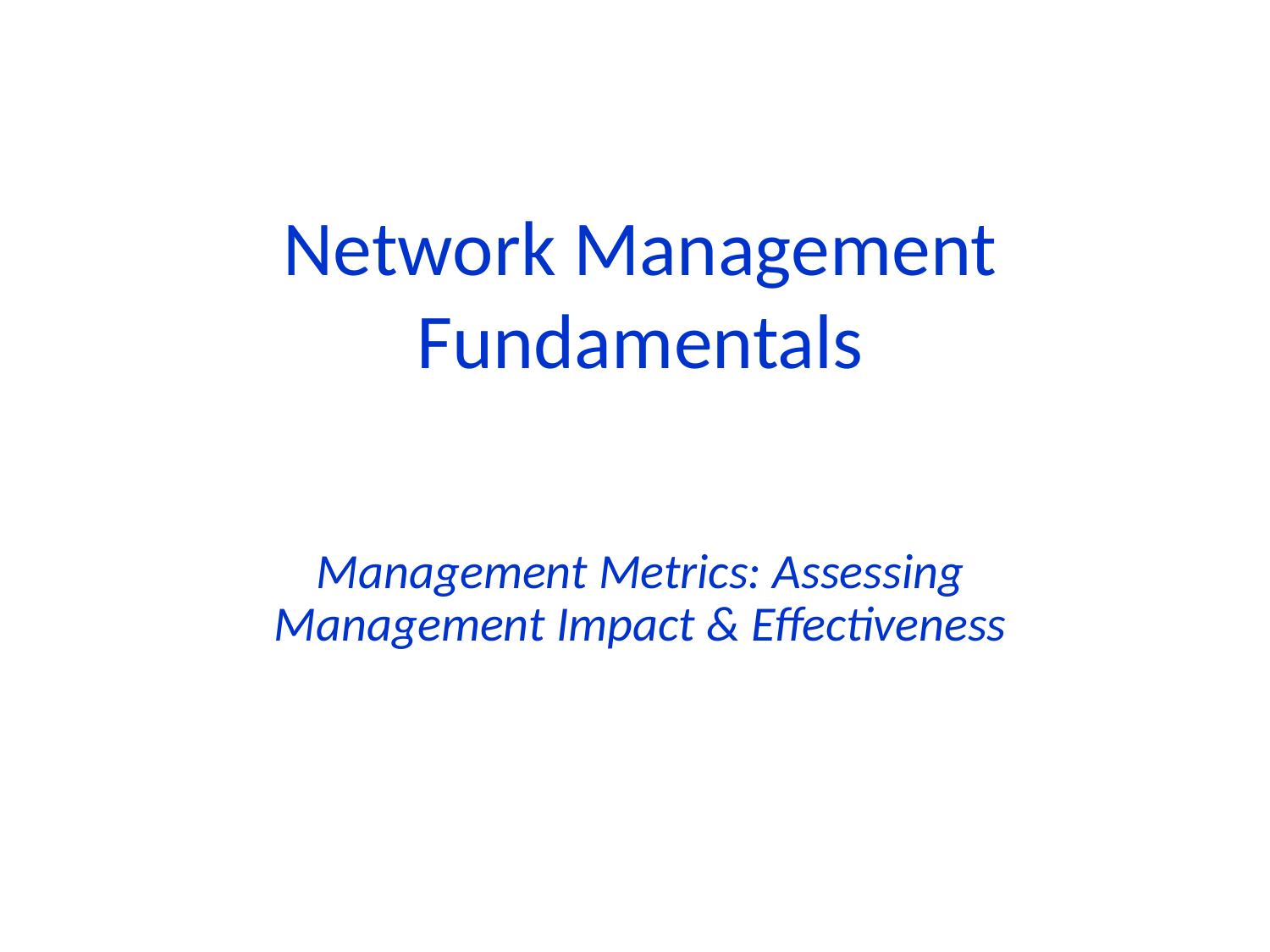

Network Management Fundamentals
Management Metrics: Assessing Management Impact & Effectiveness